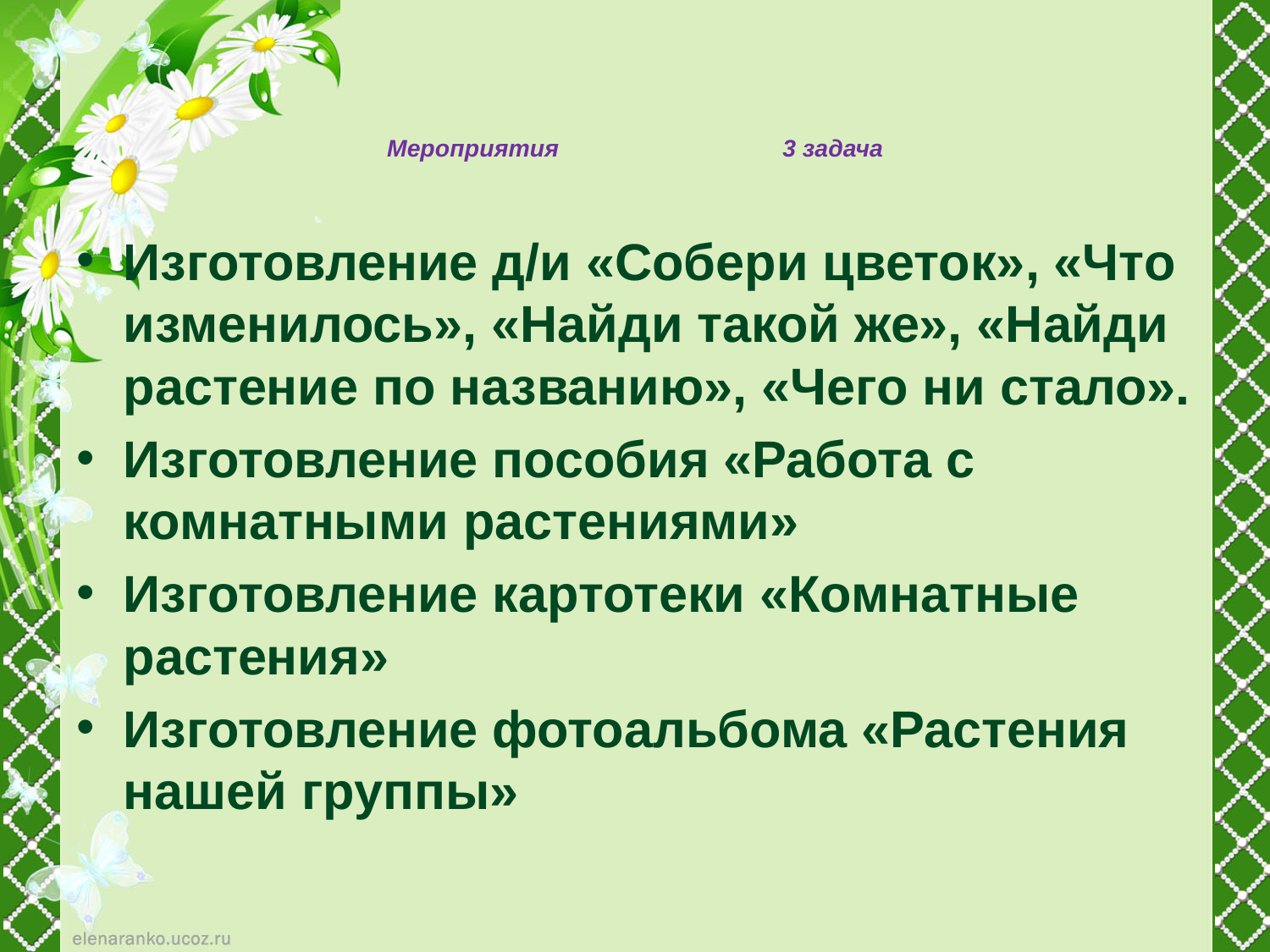

# Мероприятия                                 3 задача
Изготовление д/и «Собери цветок», «Что изменилось», «Найди такой же», «Найди растение по названию», «Чего ни стало».
Изготовление пособия «Работа с комнатными растениями»
Изготовление картотеки «Комнатные растения»
Изготовление фотоальбома «Растения нашей группы»